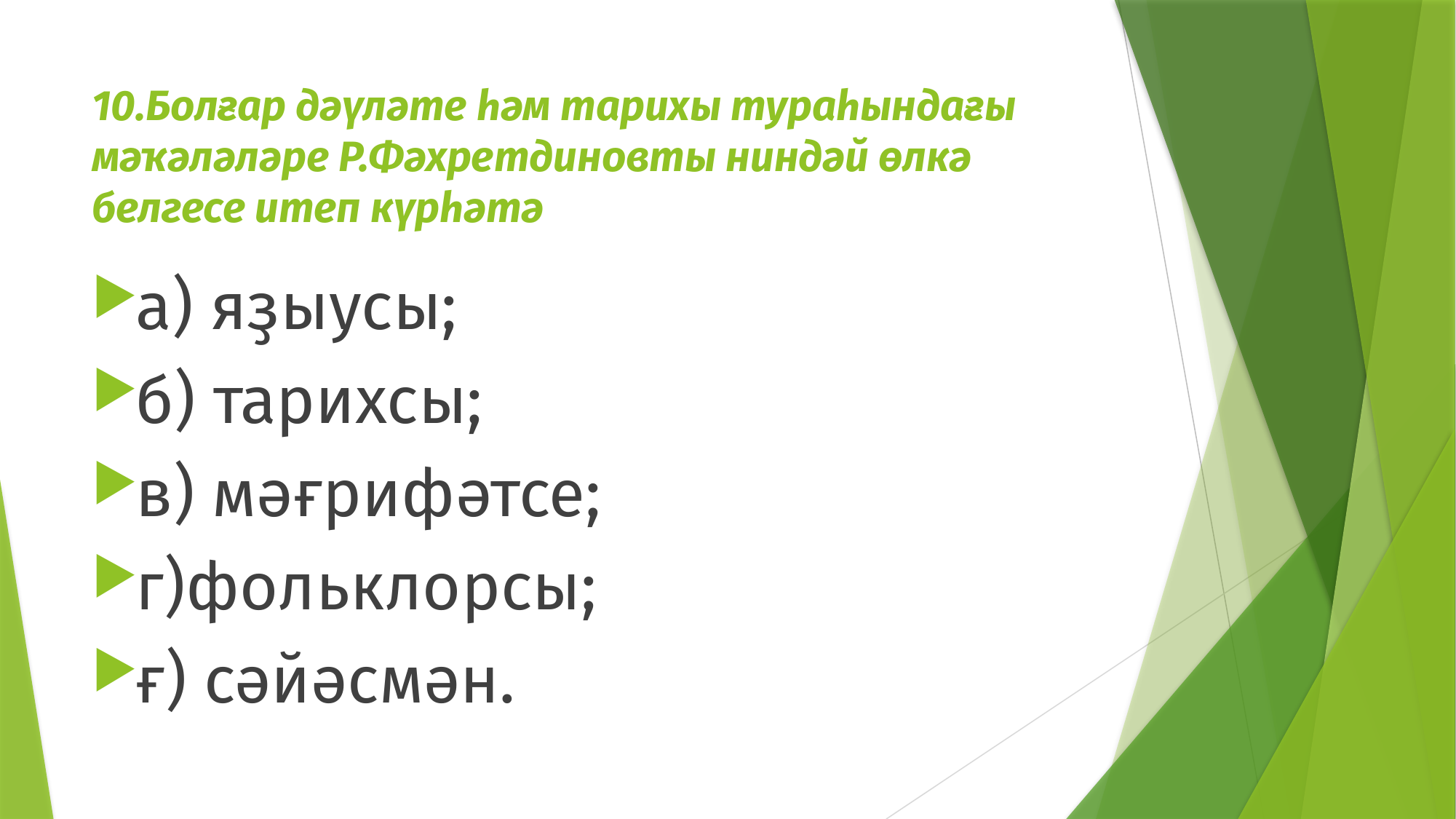

# 10.Болғар дәүләте һәм тарихы тураһындағы мәҡәләләре Р.Фәхретдиновты ниндәй өлкә белгесе итеп күрһәтә
а) яҙыусы;
б) тарихсы;
в) мәғрифәтсе;
г)фольклорсы;
ғ) сәйәсмән.